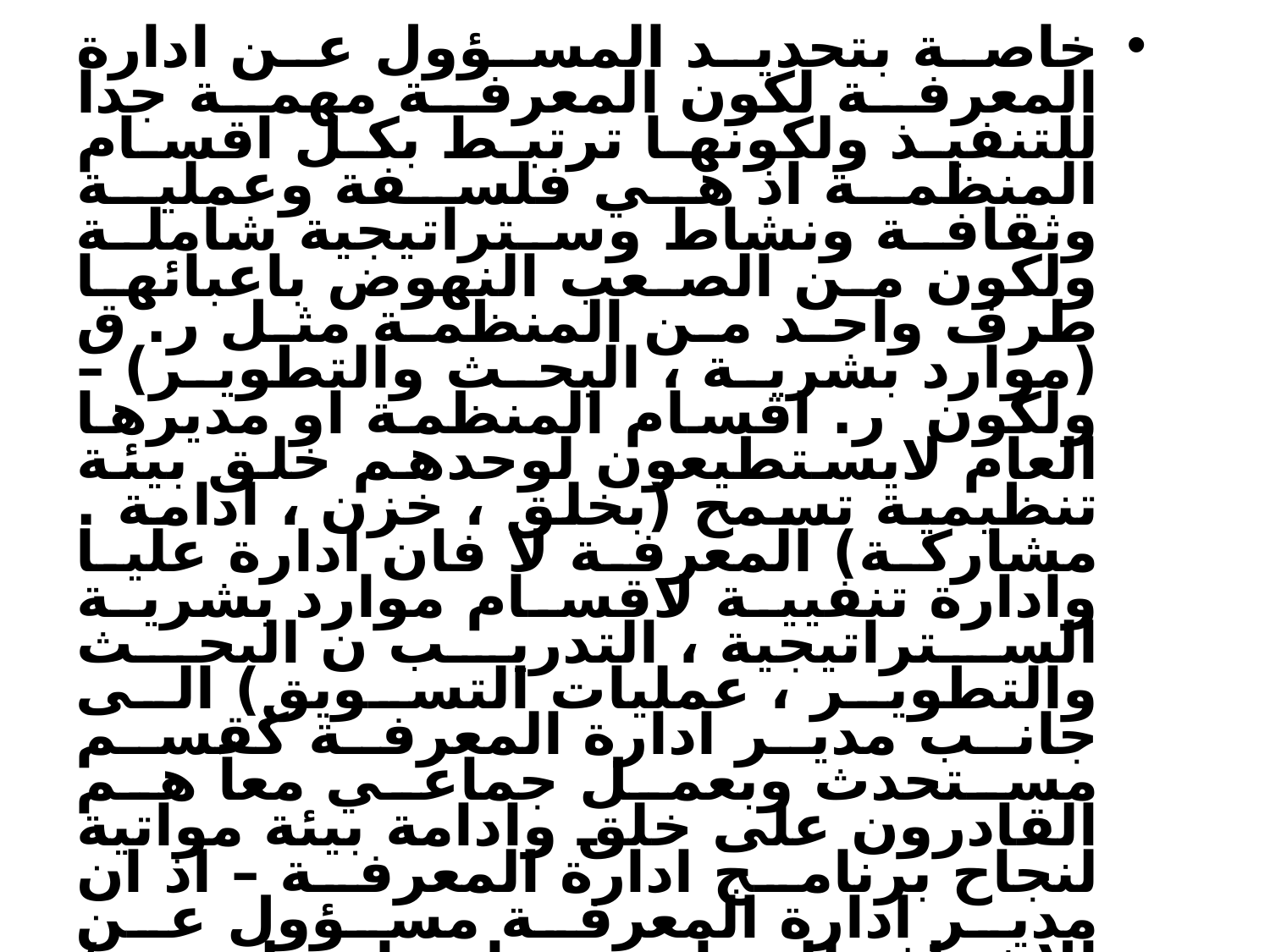

خاصة بتحديد المسؤول عن ادارة المعرفة لكون المعرفة مهمة جدا للتنفيذ ولكونها ترتبط بكل اقسام المنظمة اذ هي فلسفة وعملية وثقافة ونشاط وستراتيجية شاملة ولكون من الصعب النهوض باعبائها طرف واحد من المنظمة مثل ر. ق (موارد بشرية ، البحث والتطوير) – ولكون  ر. اقسام المنظمة او مديرها العام لايستطيعون لوحدهم خلق بيئة تنظيمية تسمح (بخلق ، خزن ، ادامة . مشاركة) المعرفة لا فان ادارة عليا وادارة تنفيية لاقسام موارد بشرية الستراتيجية ، التدريب ن البحث والتطوير ، عمليات التسويق) الى جانب مدير ادارة المعرفة كقسم مستحدث وبعمل جماعي معاً هم القادرون على خلق وادامة بيئة مواتية لنجاح برنامج ادارة المعرفة – اذ ان مدير ادارة المعرفة مسؤول عن الاشراف للبرنامج سواء خاص لوحدة / قسم / المنظمة ككل.